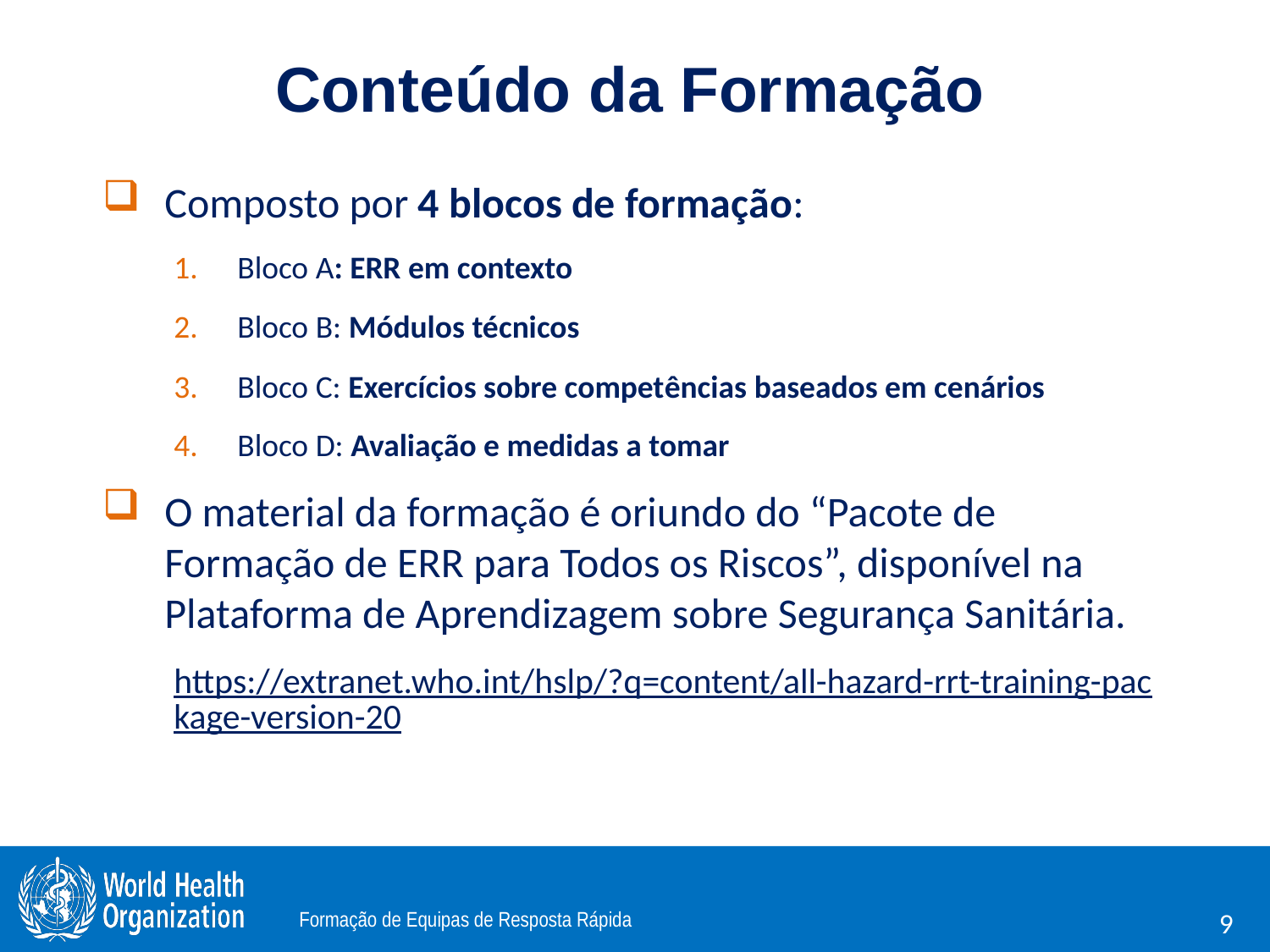

# Conteúdo da Formação
Composto por 4 blocos de formação:
Bloco A: ERR em contexto
Bloco B: Módulos técnicos
Bloco C: Exercícios sobre competências baseados em cenários
Bloco D: Avaliação e medidas a tomar
O material da formação é oriundo do “Pacote de Formação de ERR para Todos os Riscos”, disponível na Plataforma de Aprendizagem sobre Segurança Sanitária.
https://extranet.who.int/hslp/?q=content/all-hazard-rrt-training-package-version-20